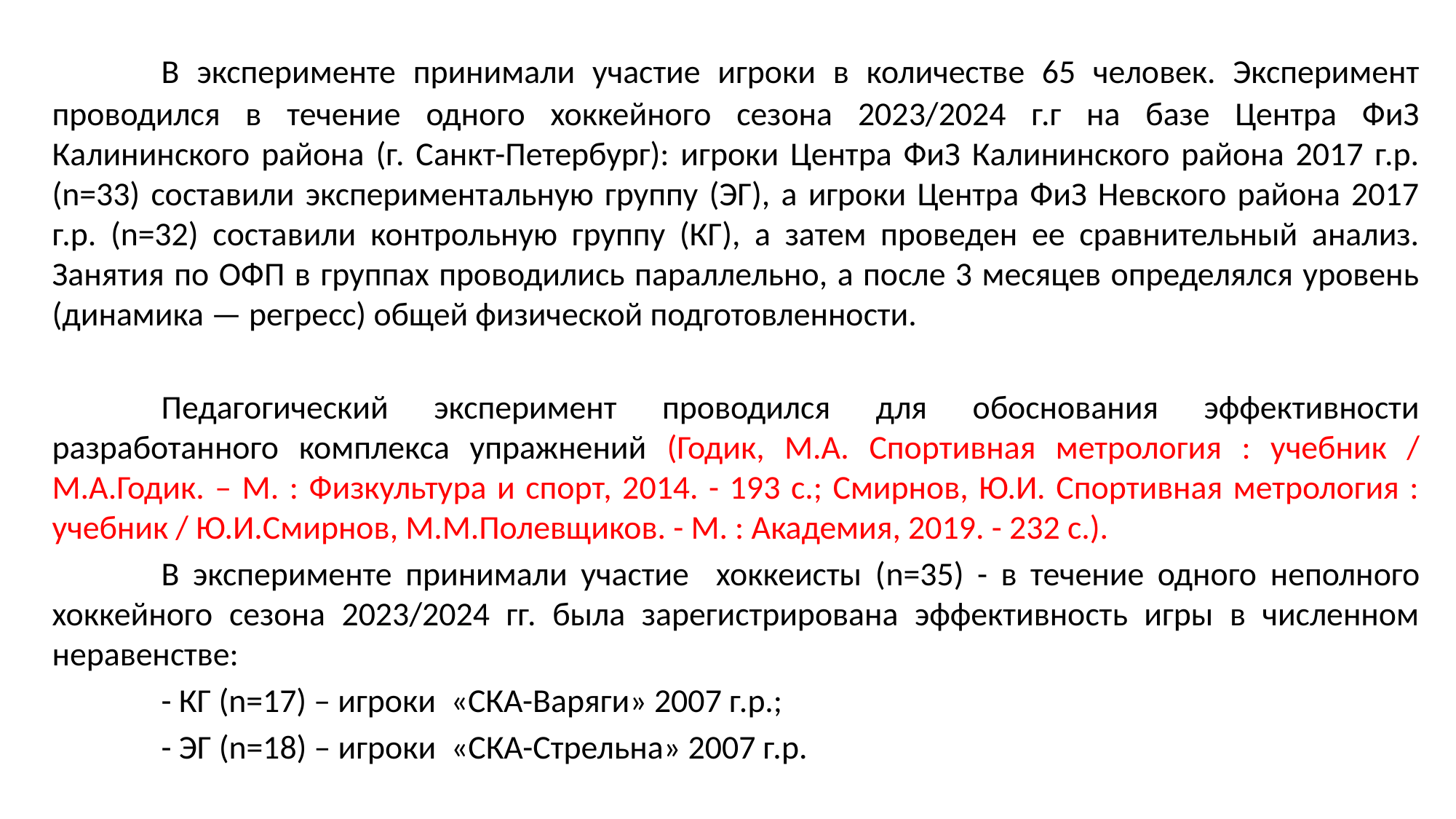

В эксперименте принимали участие игроки в количестве 65 человек. Эксперимент проводился в течение одного хоккейного сезона 2023/2024 г.г на базе Центра ФиЗ Калининского района (г. Санкт-Петербург): игроки Центра ФиЗ Калининского района 2017 г.р. (n=33) составили экспериментальную группу (ЭГ), а игроки Центра ФиЗ Невского района 2017 г.р. (n=32) составили контрольную группу (КГ), а затем проведен ее сравнительный анализ. Занятия по ОФП в группах проводились параллельно, а после 3 месяцев определялся уровень (динамика — регресс) общей физической подготовленности.

	Педагогический эксперимент проводился для обоснования эффективности разработанного комплекса упражнений (Годик, М.А. Спортивная метрология : учебник / М.А.Годик. – М. : Физкультура и спорт, 2014. - 193 с.; Смирнов, Ю.И. Спортивная метрология : учебник / Ю.И.Смирнов, М.М.Полевщиков. - М. : Академия, 2019. - 232 с.).
	В эксперименте принимали участие  хоккеисты (n=35) - в течение одного неполного хоккейного сезона 2023/2024 гг. была зарегистрирована эффективность игры в численном неравенстве:
	- КГ (n=17) – игроки  «СКА-Варяги» 2007 г.р.;
	- ЭГ (n=18) – игроки  «СКА-Стрельна» 2007 г.р.
#